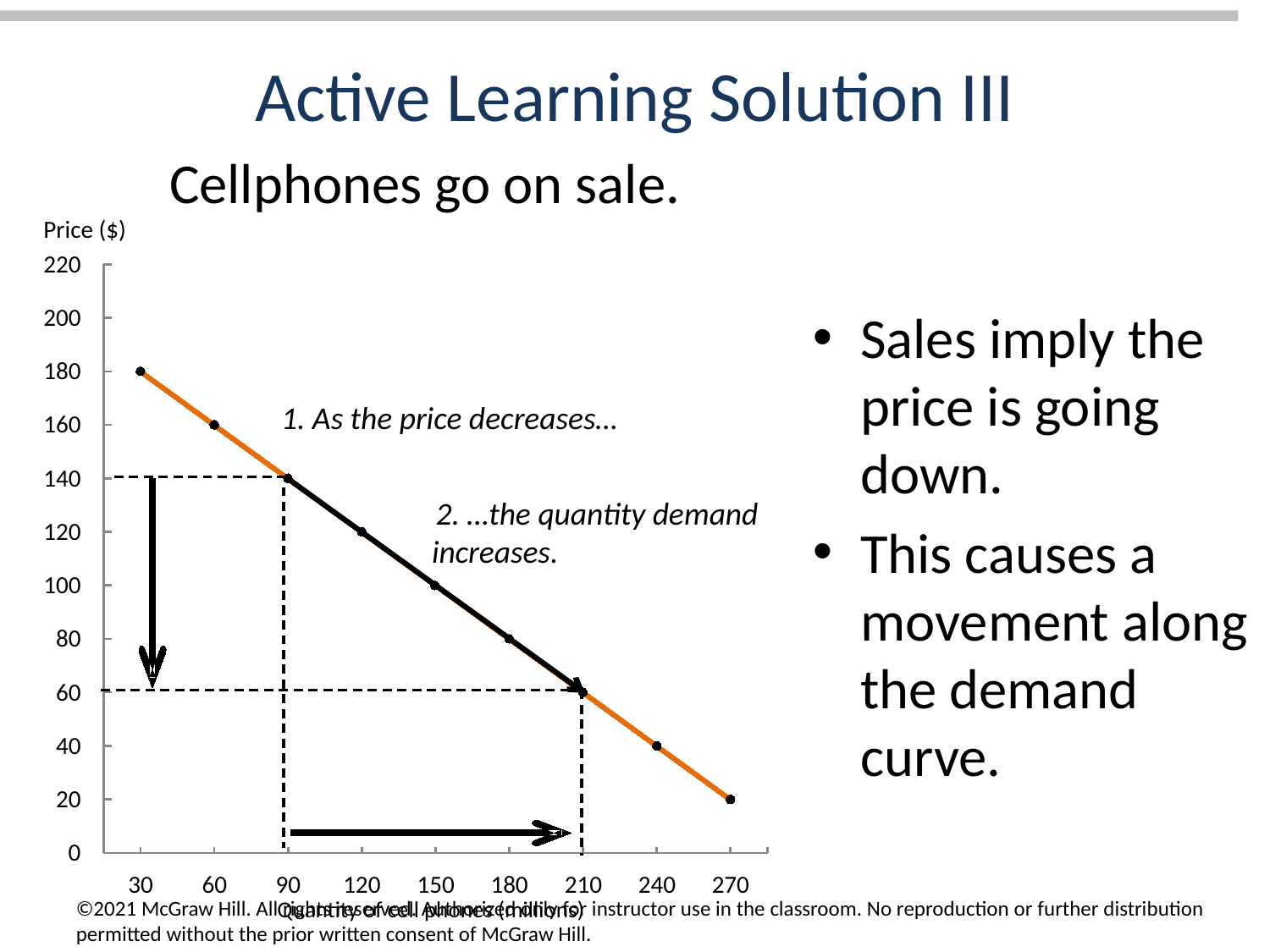

# Active Learning Solution III
Cellphones go on sale.
Price ($)
220

200
180
160
140
120
100
80
60
40
20
0

Sales imply the price is going down.
This causes a movement along the demand curve.

1. As the price decreases…

2. …the quantity demand
increases.

30
60
90
120
150
180
210
240
270
Quantity of cell phones (millions)